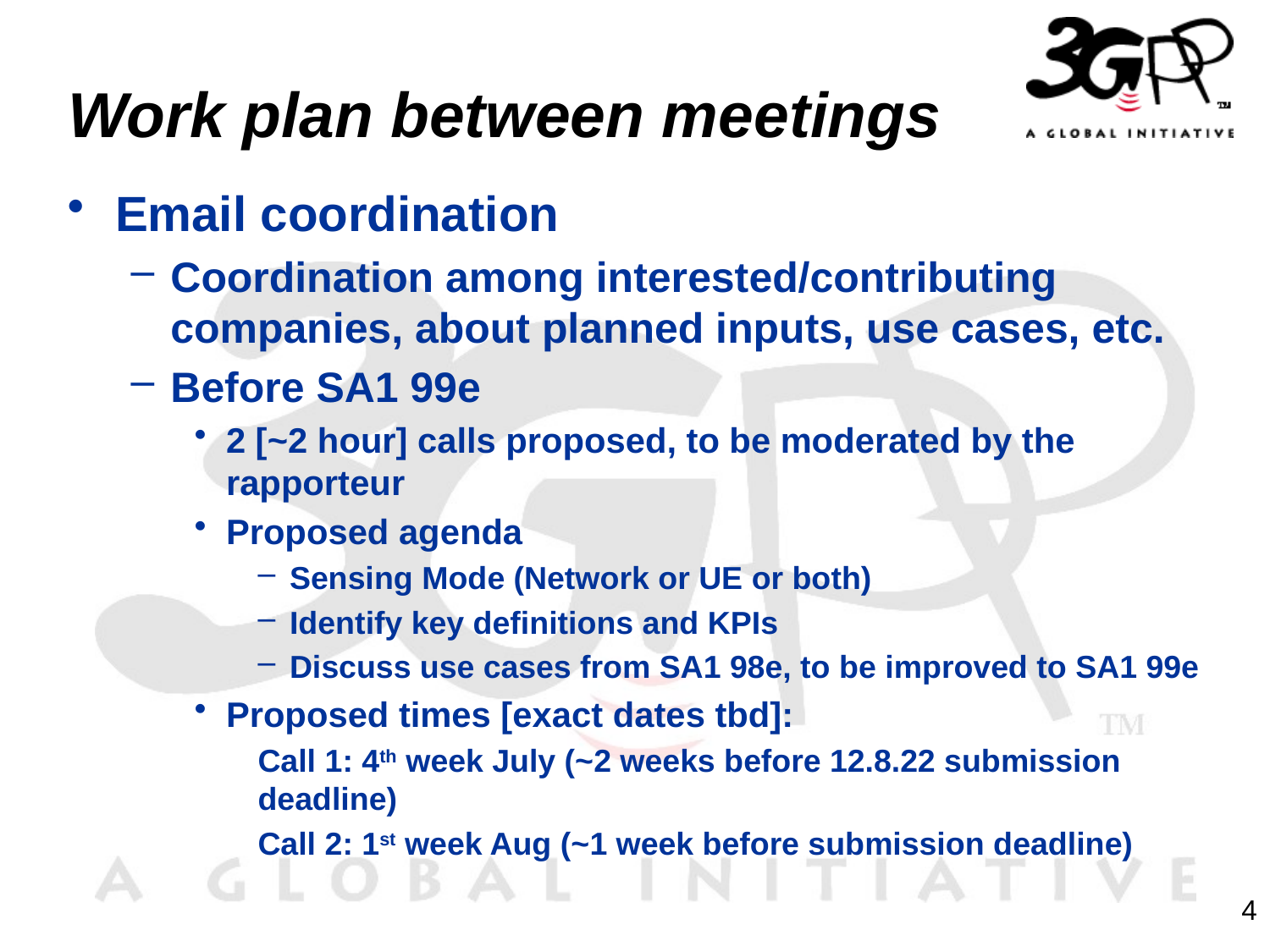

# Work plan between meetings
Email coordination
Coordination among interested/contributing companies, about planned inputs, use cases, etc.
Before SA1 99e
2 [~2 hour] calls proposed, to be moderated by the rapporteur
Proposed agenda
Sensing Mode (Network or UE or both)
Identify key definitions and KPIs
Discuss use cases from SA1 98e, to be improved to SA1 99e
Proposed times [exact dates tbd]:
Call 1: 4th week July (~2 weeks before 12.8.22 submission deadline)
Call 2: 1st week Aug (~1 week before submission deadline)

4